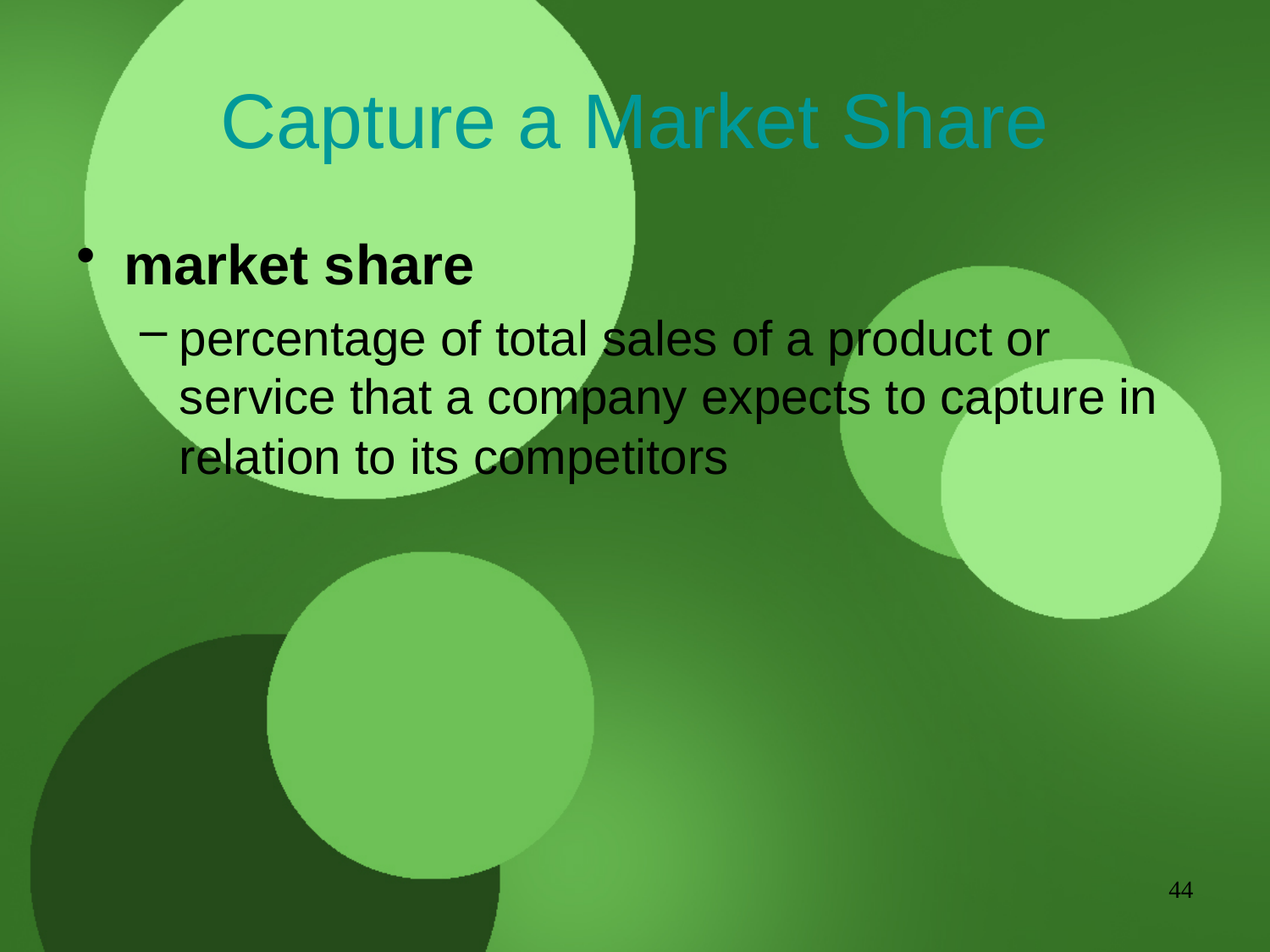

# Capture a Market Share
market share
percentage of total sales of a product or service that a company expects to capture in relation to its competitors
44